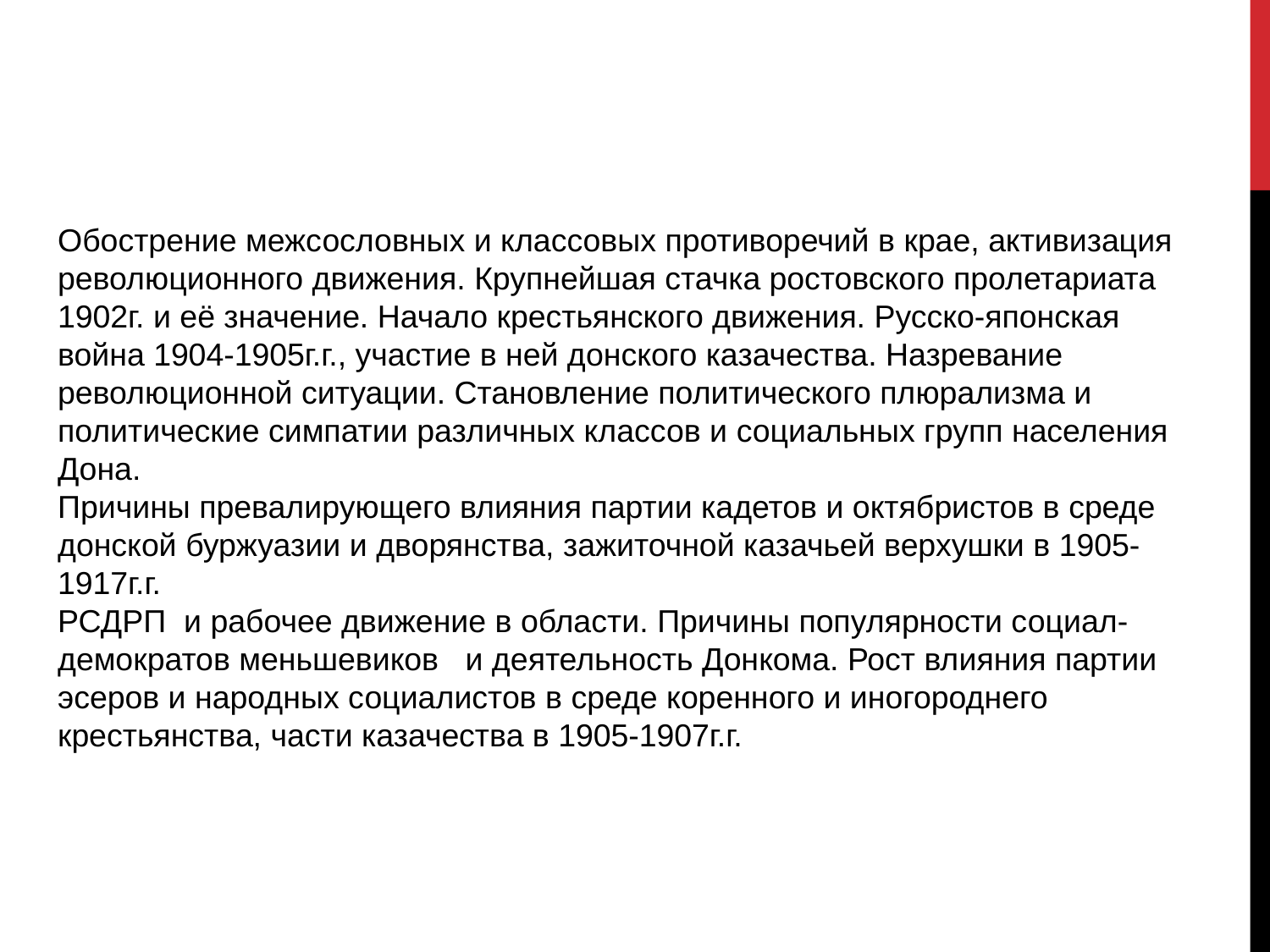

Обострение межсословных и классовых противоречий в крае, активизация революционного движения. Крупнейшая стачка ростовского пролетариата 1902г. и её значение. Начало крестьянского движения. Русско-японская война 1904-1905г.г., участие в ней донского казачества. Назревание революционной ситуации. Становление политического плюрализма и политические симпатии различных классов и социальных групп населения Дона.
Причины превалирующего влияния партии кадетов и октябристов в среде донской буржуазии и дворянства, зажиточной казачьей верхушки в 1905-1917г.г.
РСДРП  и рабочее движение в области. Причины популярности социал-демократов меньшевиков   и деятельность Донкома. Рост влияния партии эсеров и народных социалистов в среде коренного и иногороднего крестьянства, части казачества в 1905-1907г.г.